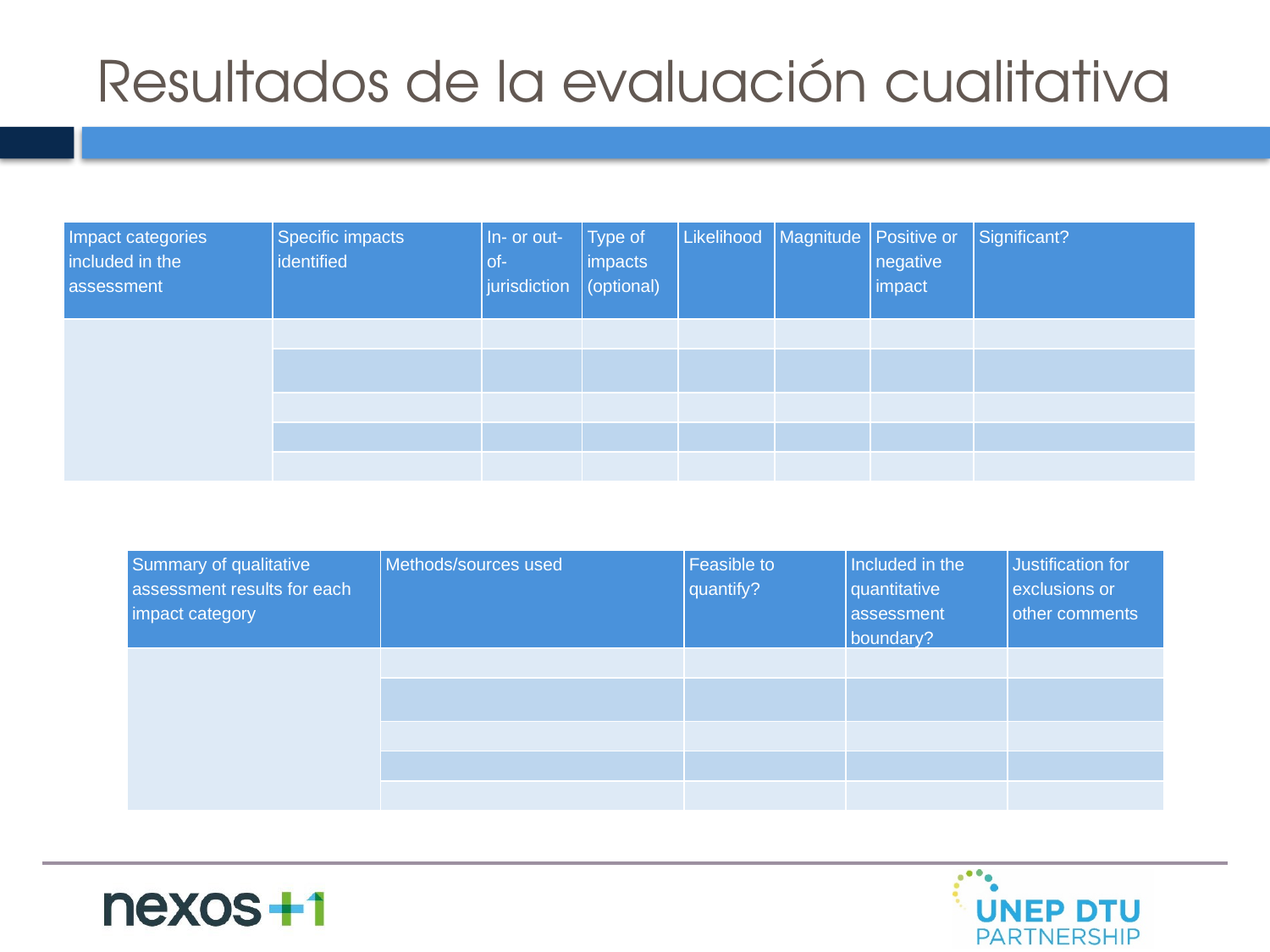

# Resultados de la evaluación cualitativa
| Impact categories included in the assessment | Specific impacts identified | In- or out-of-jurisdiction | Type of impacts (optional) | Likelihood | Magnitude | Positive or negative impact | Significant? |
| --- | --- | --- | --- | --- | --- | --- | --- |
|  |  |  |  |  |  |  |  |
|  |  |  |  |  |  |  |  |
|  |  |  |  |  |  |  |  |
|  |  |  |  |  |  |  |  |
|  |  |  |  |  |  |  |  |
| Summary of qualitative assessment results for each impact category | Methods/sources used | Feasible to quantify? | Included in the quantitative assessment boundary? | Justification for exclusions or other comments |
| --- | --- | --- | --- | --- |
|  |  |  |  |  |
|  |  |  |  |  |
|  |  |  |  |  |
|  |  |  |  |  |
|  |  |  |  |  |